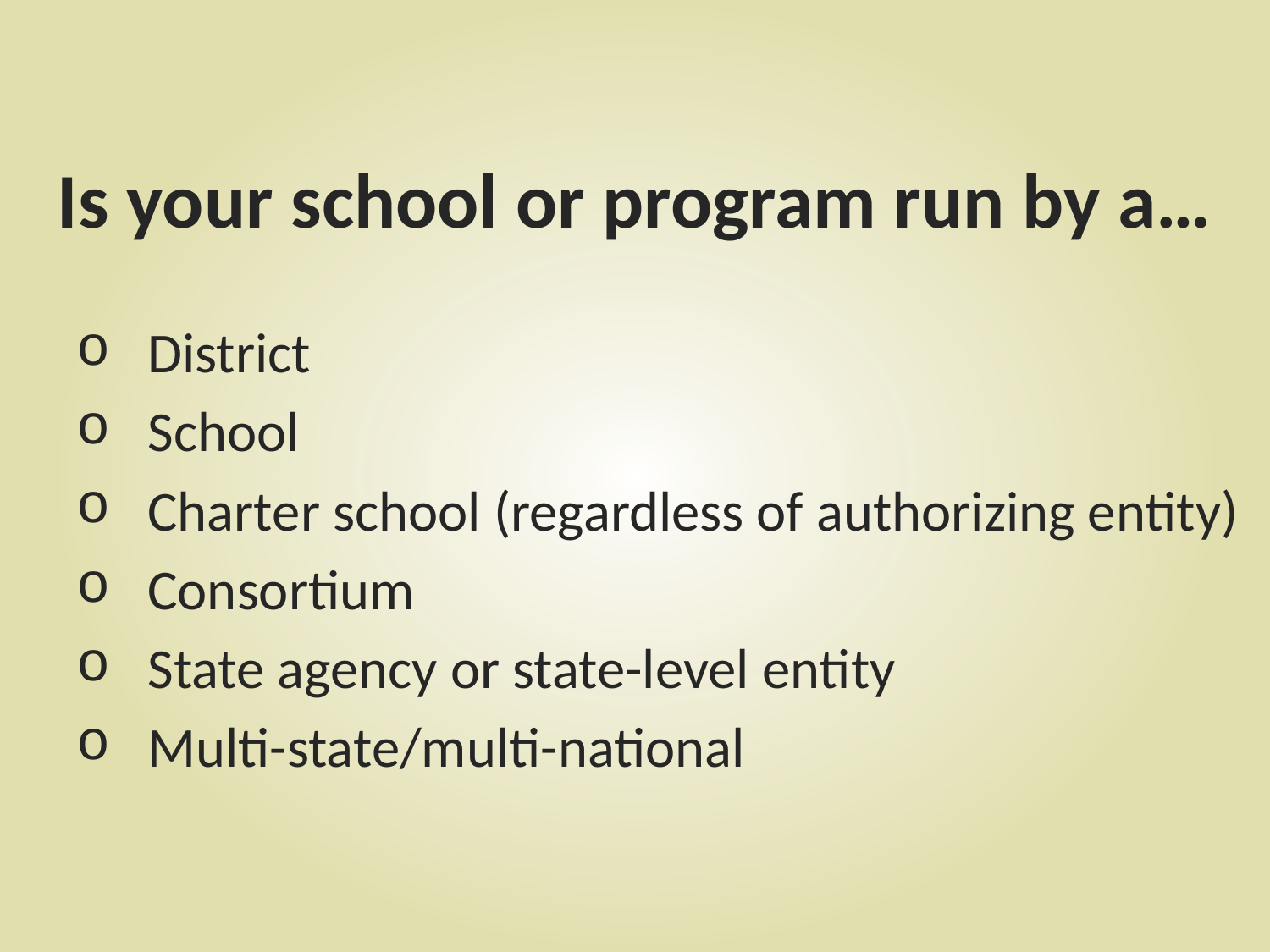

# Is your school or program run by a…
District
School
Charter school (regardless of authorizing entity)
Consortium
State agency or state-level entity
Multi-state/multi-national